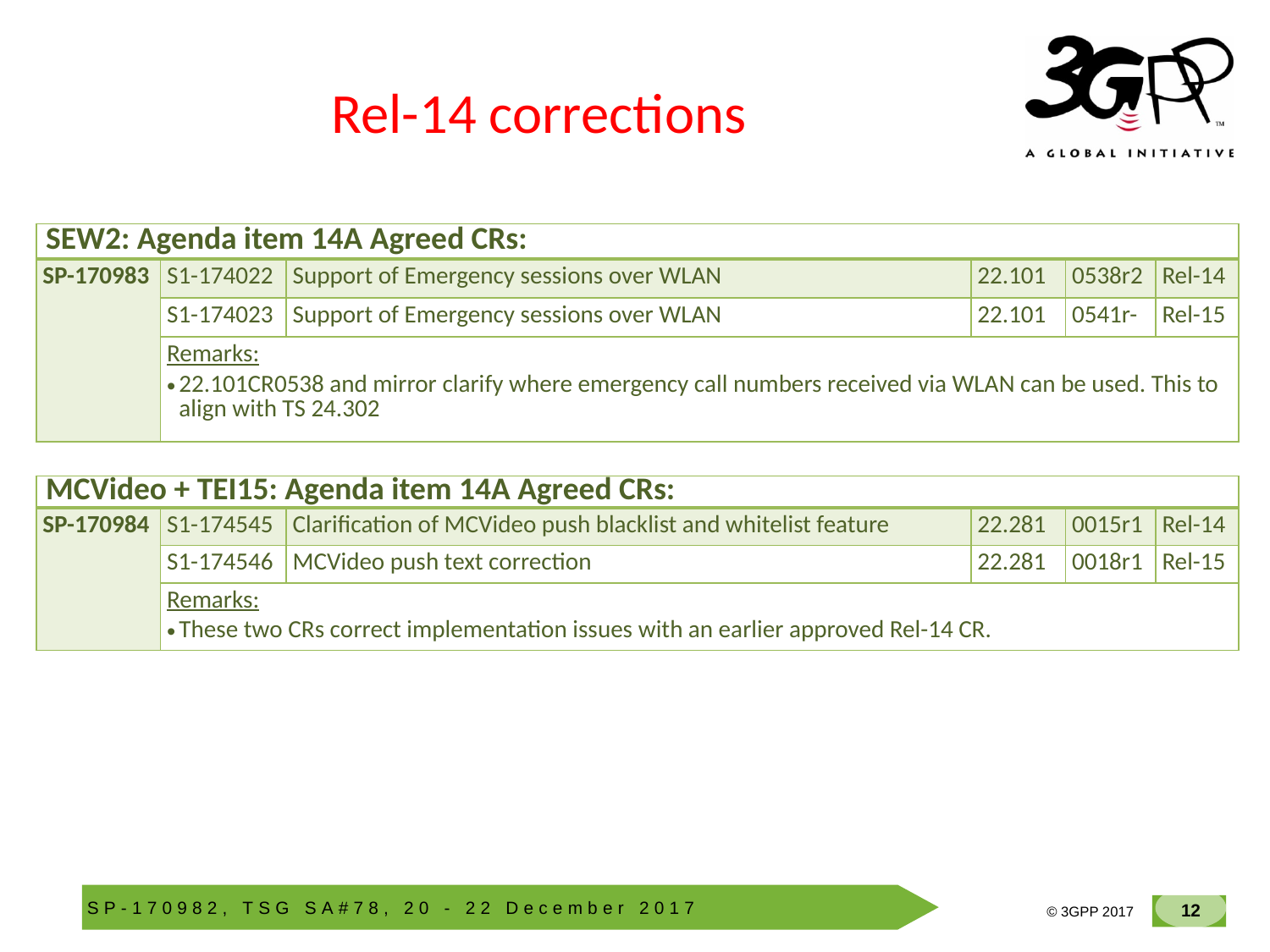

# Rel-14 corrections
| SEW2: Agenda item 14A Agreed CRs: |  |  |  |  |  |
| --- | --- | --- | --- | --- | --- |
| SP-170983 | S1-174022 | Support of Emergency sessions over WLAN | 22.101 | 0538r2 | Rel-14 |
|  | S1-174023 | Support of Emergency sessions over WLAN | 22.101 | 0541r- | Rel-15 |
|  | Remarks: 22.101CR0538 and mirror clarify where emergency call numbers received via WLAN can be used. This to align with TS 24.302 |  |  |  |  |
| MCVideo + TEI15: Agenda item 14A Agreed CRs: |  |  |  |  |  |
| --- | --- | --- | --- | --- | --- |
| SP-170984 | S1-174545 | Clarification of MCVideo push blacklist and whitelist feature | 22.281 | 0015r1 | Rel-14 |
|  | S1-174546 | MCVideo push text correction | 22.281 | 0018r1 | Rel-15 |
|  | Remarks: These two CRs correct implementation issues with an earlier approved Rel-14 CR. |  |  |  |  |